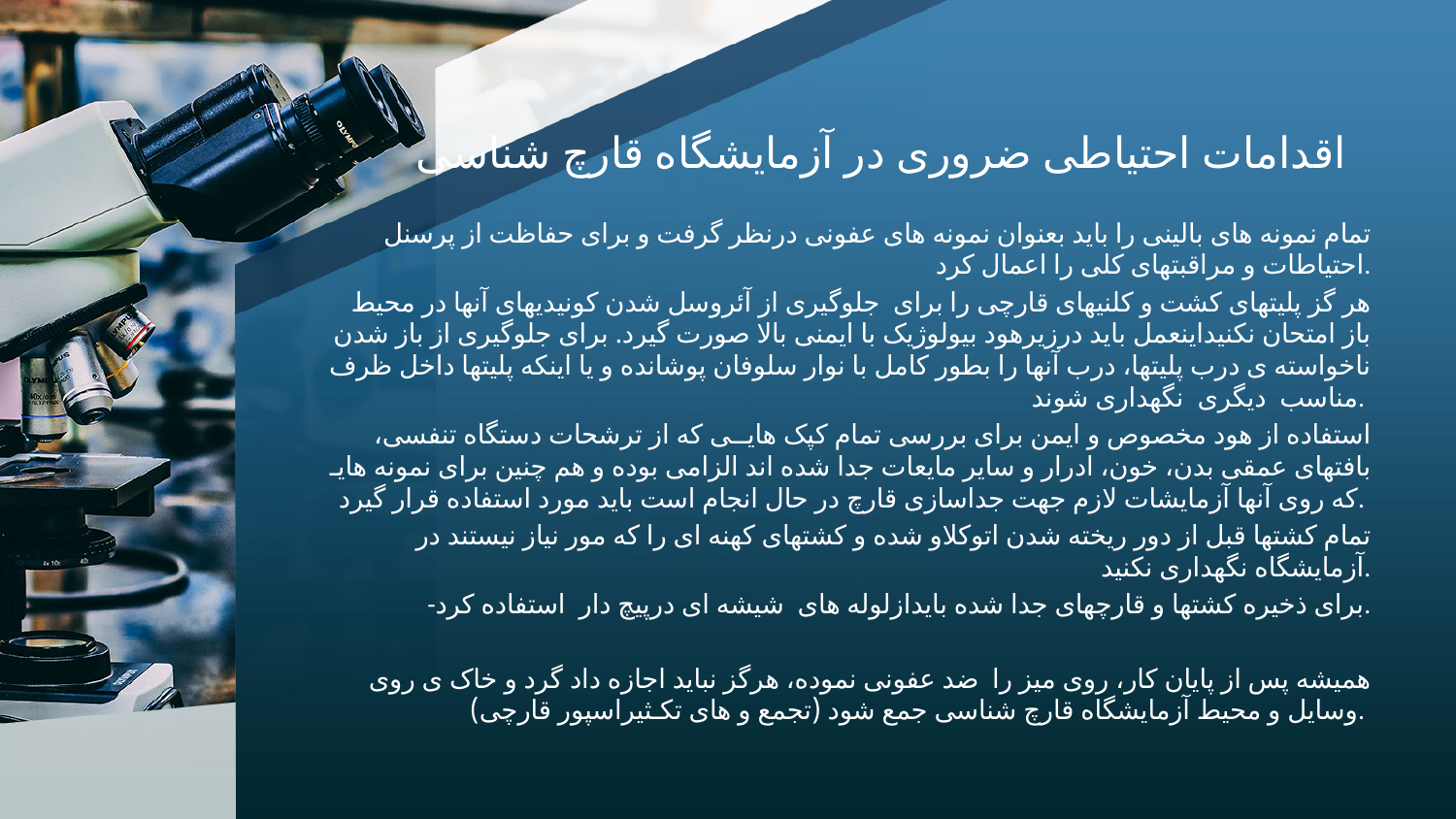

# اقدامات احتياطی ضروری در آزمايشگاه قارچ شناسی
تمام نمونه های بالینی را باید بعنوان نمونه های عفونی درنظر گرفت و برای حفاظت از پرسنل احتیاطات و مراقبتهای کلی را اعمال کرد.
 هر گز پلیتهای کشت و کلنیهای قارچی را برای  جلوگیری از آئروسل شدن کونیدیهای آنها در محیط باز امتحان نکنیداینعمل باید درزیرهود بیولوژیک با ایمنی بالا صورت گیرد. برای جلوگیری از باز شدن ناخواسته ی درب پلیتها، درب آنها را بطور کامل با نوار سلوفان پوشانده و یا اینکه پلیتها داخل ظرف مناسب  دیگری  نگهداری شوند.
 استفاده از هود مخصوص و ایمن برای بررسی تمام کپک هایــی که از ترشحات دستگاه تنفسی، بافتهای عمقی بدن، خون، ادرار و سایر مایعات جدا شده اند الزامی بوده و هم چنین برای نمونه هایـ که روی آنها آزمایشات لازم جهت جداسازی قارچ در حال انجام است باید مورد استفاده قرار گیرد.
تمام کشتها قبل از دور ریخته شدن اتوکلاو شده و کشتهای کهنه ای را که مور نیاز نیستند در آزمایشگاه نگهداری نکنید.
-برای ذخیره کشتها و قارچهای جدا شده بایدازلوله های  شیشه ای درپیچ دار  استفاده کرد.

همیشه پس از پایان کار، روی میز را  ضد عفونی نموده، هرگز نباید اجازه داد گرد و خاک ی روی وسایل و محیط آزمایشگاه قارچ شناسی جمع شود (تجمع و های تکـثیراسپور قارچی).